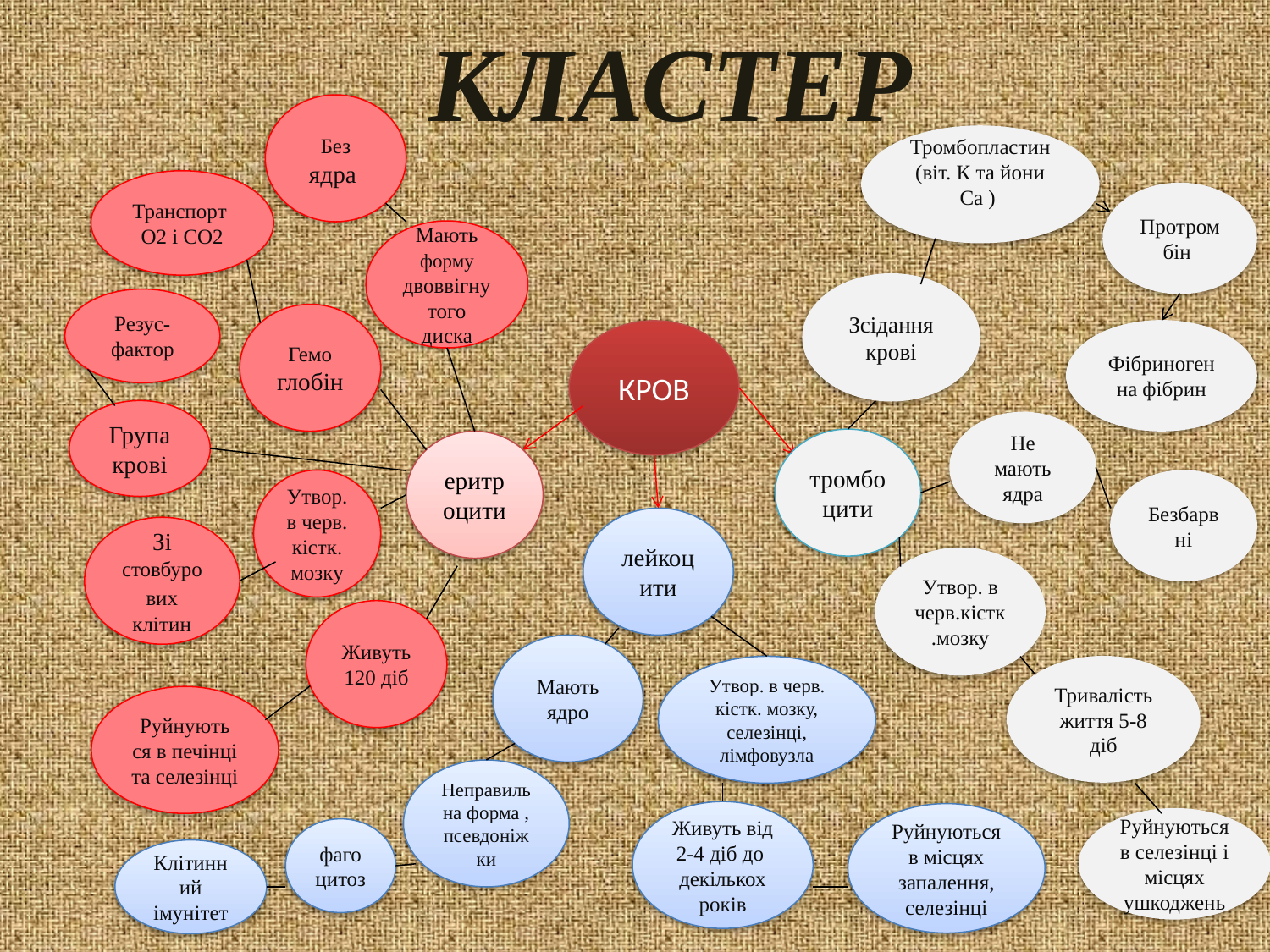

# КЛАСТЕР
Без ядра
Транспорт  О2 і СО2
Мають форму двоввігнутого диска
Резус-фактор
Гемо
глобін
Група крові
еритроцити
Утвор. в черв. кістк. мозку
Зі стовбурових клітин
Живуть 120 діб
Руйнують
ся в печінці та селезінці
Тромбопластин
(віт. К та йони Са )

Протромбін
Зсідання крові
Фібриноген на фібрин
тромбоцити
Безбарвні
Утвор. в черв.кістк.мозку
Тривалість життя 5-8 діб
Руйнуються в селезінці і місцях ушкоджень
Не мають ядра
КРОВ
лейкоцити
Мають ядро
Неправильна форма , псевдоніжки
Живуть від 2-4 діб до  декількох років
фагоцитоз
Клітинний імунітет
Утвор. в черв. кістк. мозку, селезінці, лімфовузла
Руйнуються в місцях запалення, селезінці